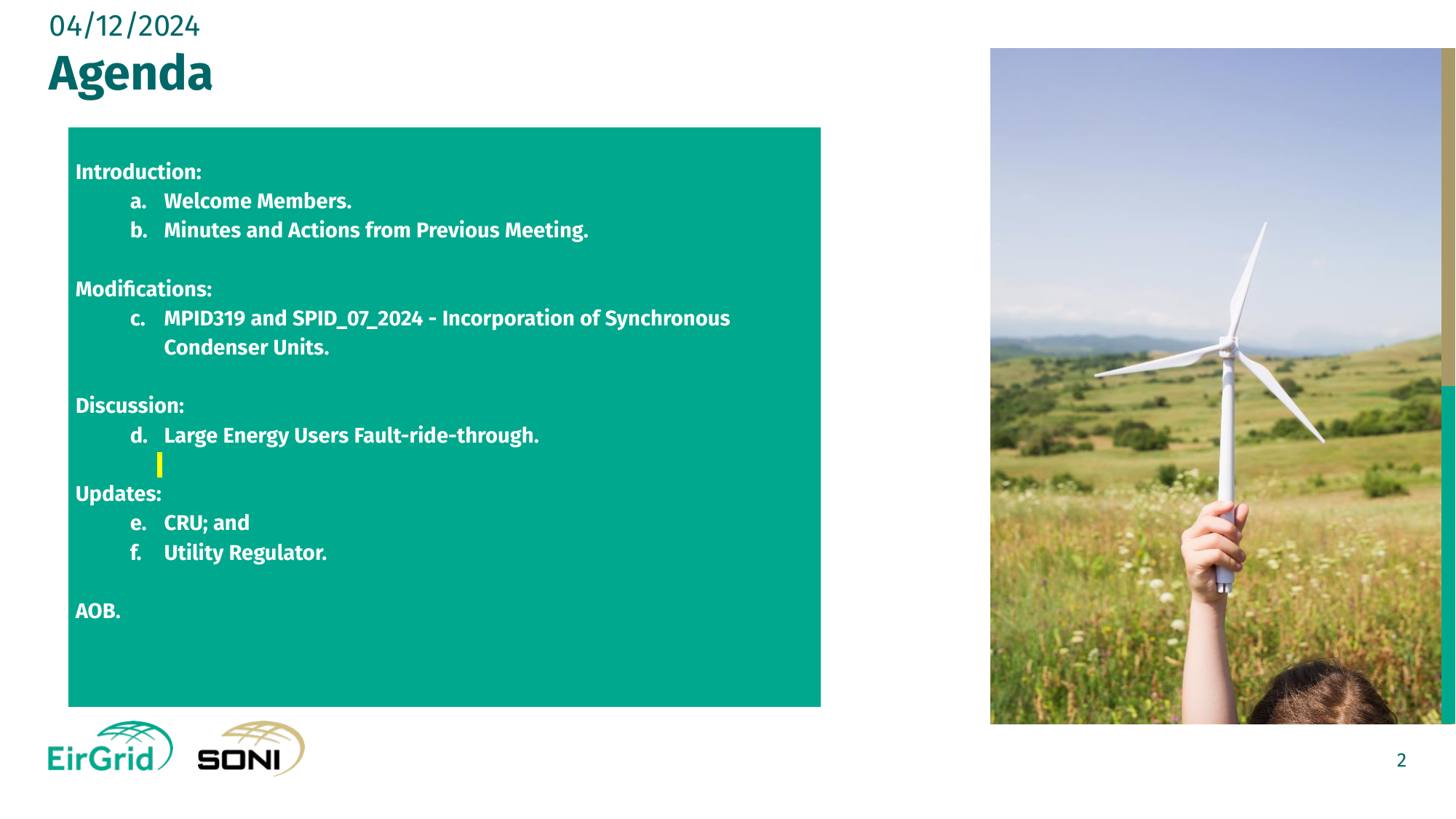

04/12/2024
# Agenda
| Introduction: Welcome Members. Minutes and Actions from Previous Meeting.   Modifications: MPID319 and SPID\_07\_2024 - Incorporation of Synchronous Condenser Units.   Discussion: Large Energy Users Fault-ride-through.   Updates: CRU; and Utility Regulator.   AOB. |
| --- |
2